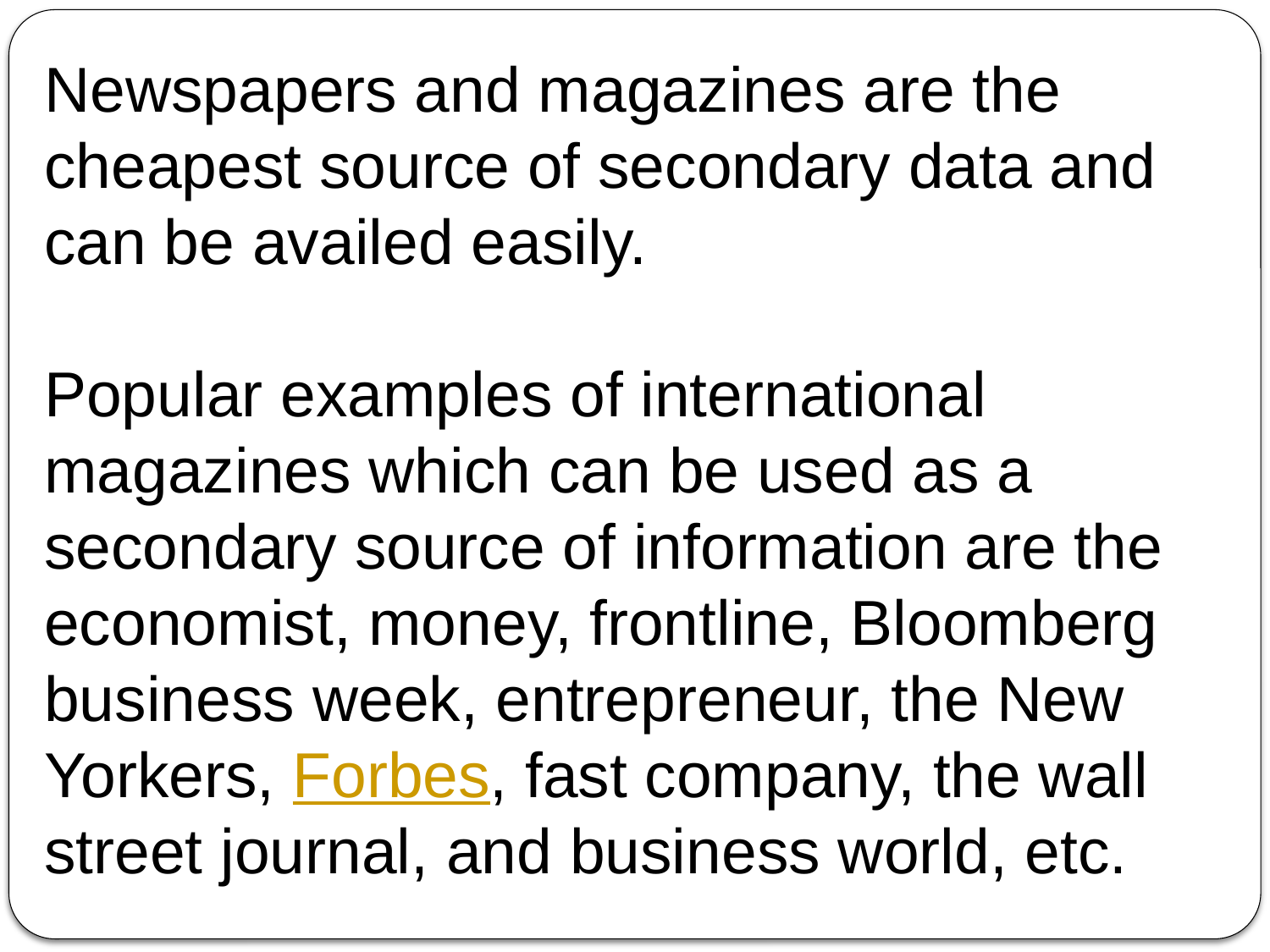

Newspapers and magazines are the cheapest source of secondary data and can be availed easily.

Popular examples of international magazines which can be used as a secondary source of information are the economist, money, frontline, Bloomberg business week, entrepreneur, the New Yorkers, Forbes, fast company, the wall street journal, and business world, etc.